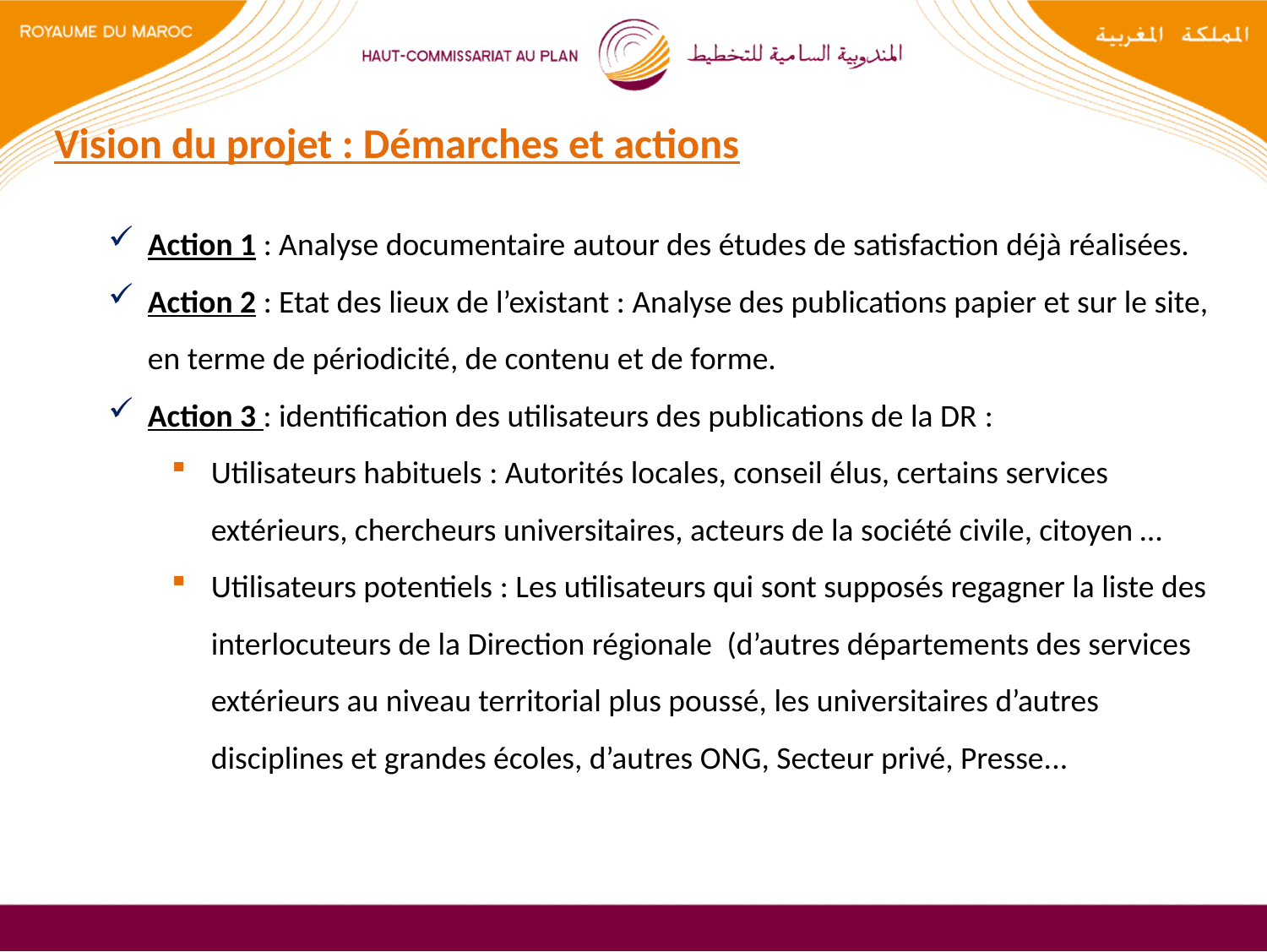

Vision du projet : Démarches et actions

Action 1 : Analyse documentaire autour des études de satisfaction déjà réalisées.
Action 2 : Etat des lieux de l’existant : Analyse des publications papier et sur le site, en terme de périodicité, de contenu et de forme.
Action 3 : identification des utilisateurs des publications de la DR :
Utilisateurs habituels : Autorités locales, conseil élus, certains services extérieurs, chercheurs universitaires, acteurs de la société civile, citoyen …
Utilisateurs potentiels : Les utilisateurs qui sont supposés regagner la liste des interlocuteurs de la Direction régionale  (d’autres départements des services extérieurs au niveau territorial plus poussé, les universitaires d’autres disciplines et grandes écoles, d’autres ONG, Secteur privé, Presse...